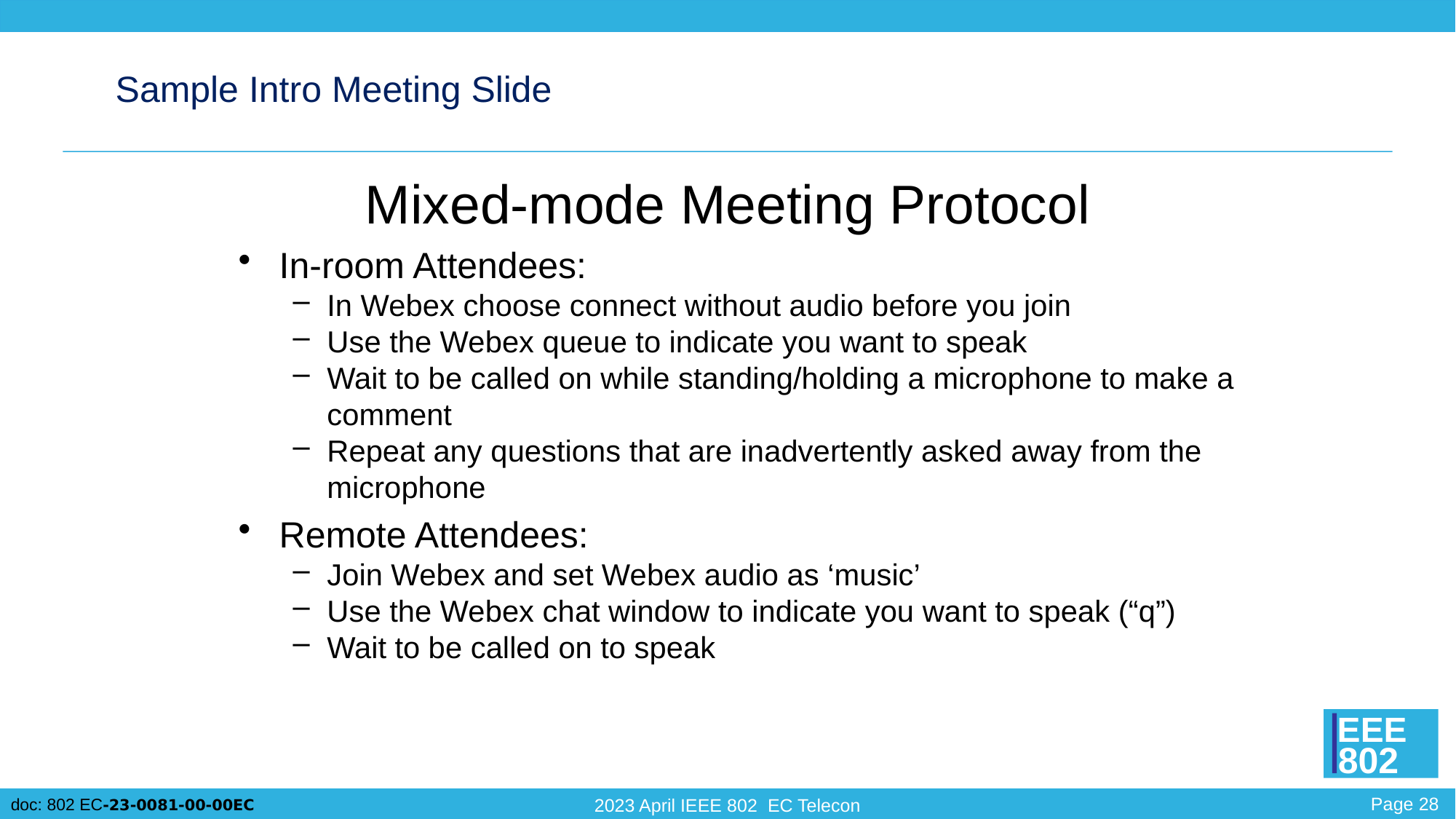

Sample Intro Meeting Slide
# Mixed-mode Meeting Protocol
In-room Attendees:
In Webex choose connect without audio before you join
Use the Webex queue to indicate you want to speak
Wait to be called on while standing/holding a microphone to make a comment
Repeat any questions that are inadvertently asked away from the microphone
Remote Attendees:
Join Webex and set Webex audio as ‘music’
Use the Webex chat window to indicate you want to speak (“q”)
Wait to be called on to speak